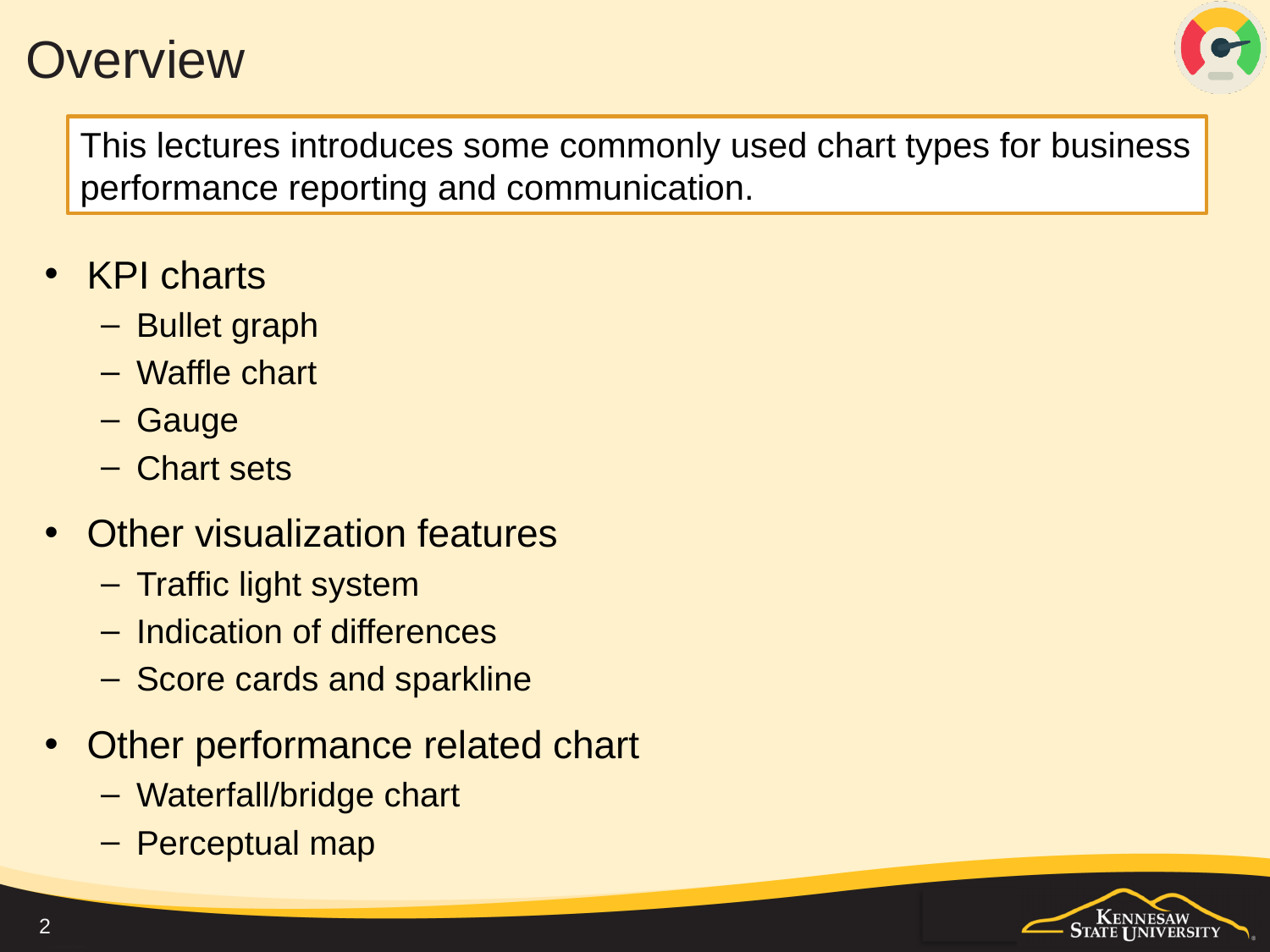

# Overview
This lectures introduces some commonly used chart types for business performance reporting and communication.
KPI charts
Bullet graph
Waffle chart
Gauge
Chart sets
Other visualization features
Traffic light system
Indication of differences
Score cards and sparkline
Other performance related chart
Waterfall/bridge chart
Perceptual map
2